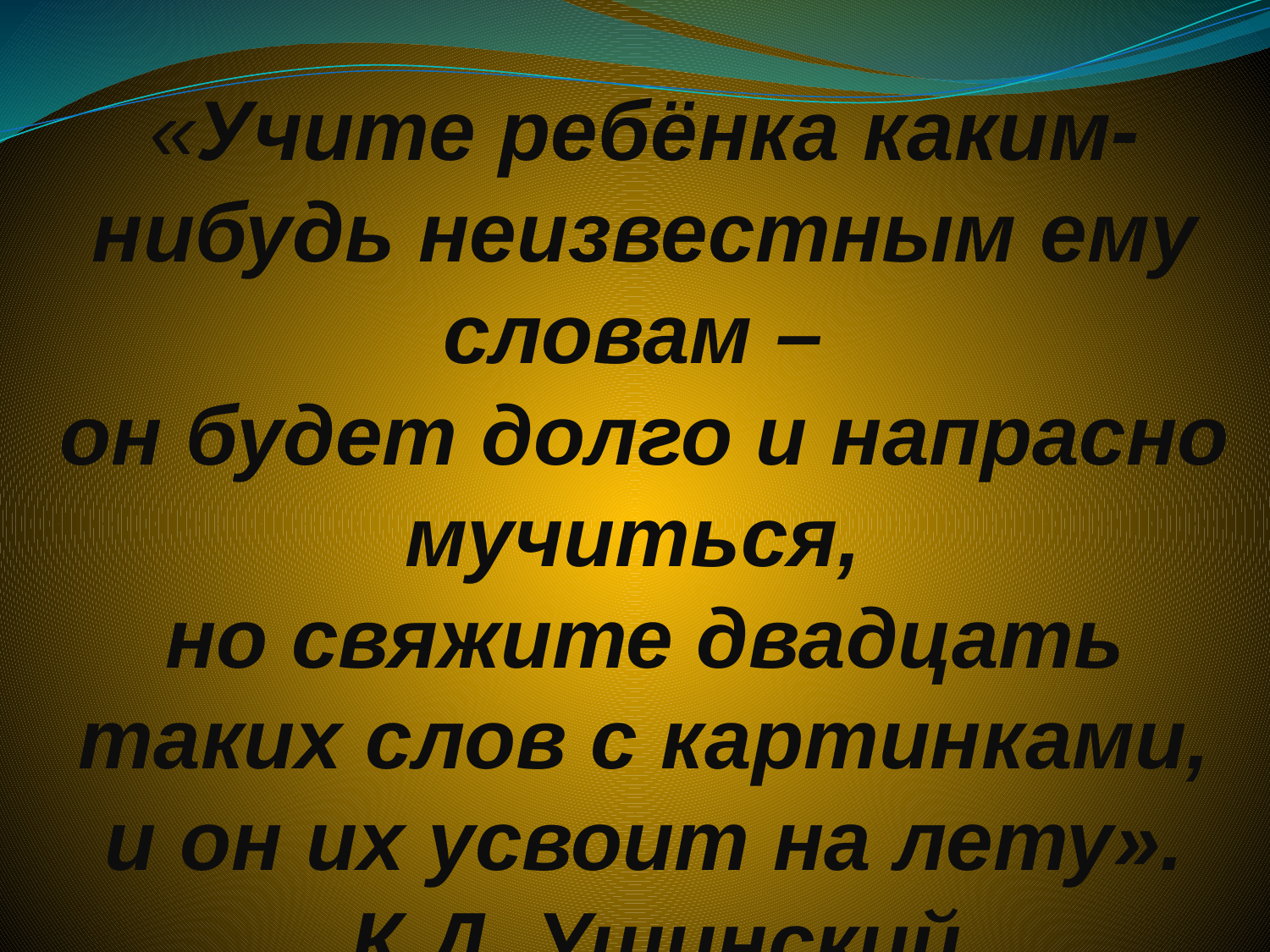

«Учите ребёнка каким-нибудь неизвестным ему словам – 
он будет долго и напрасно мучиться, 
но свяжите двадцать таких слов с картинками,
и он их усвоит на лету».
 К.Д. Ушинский